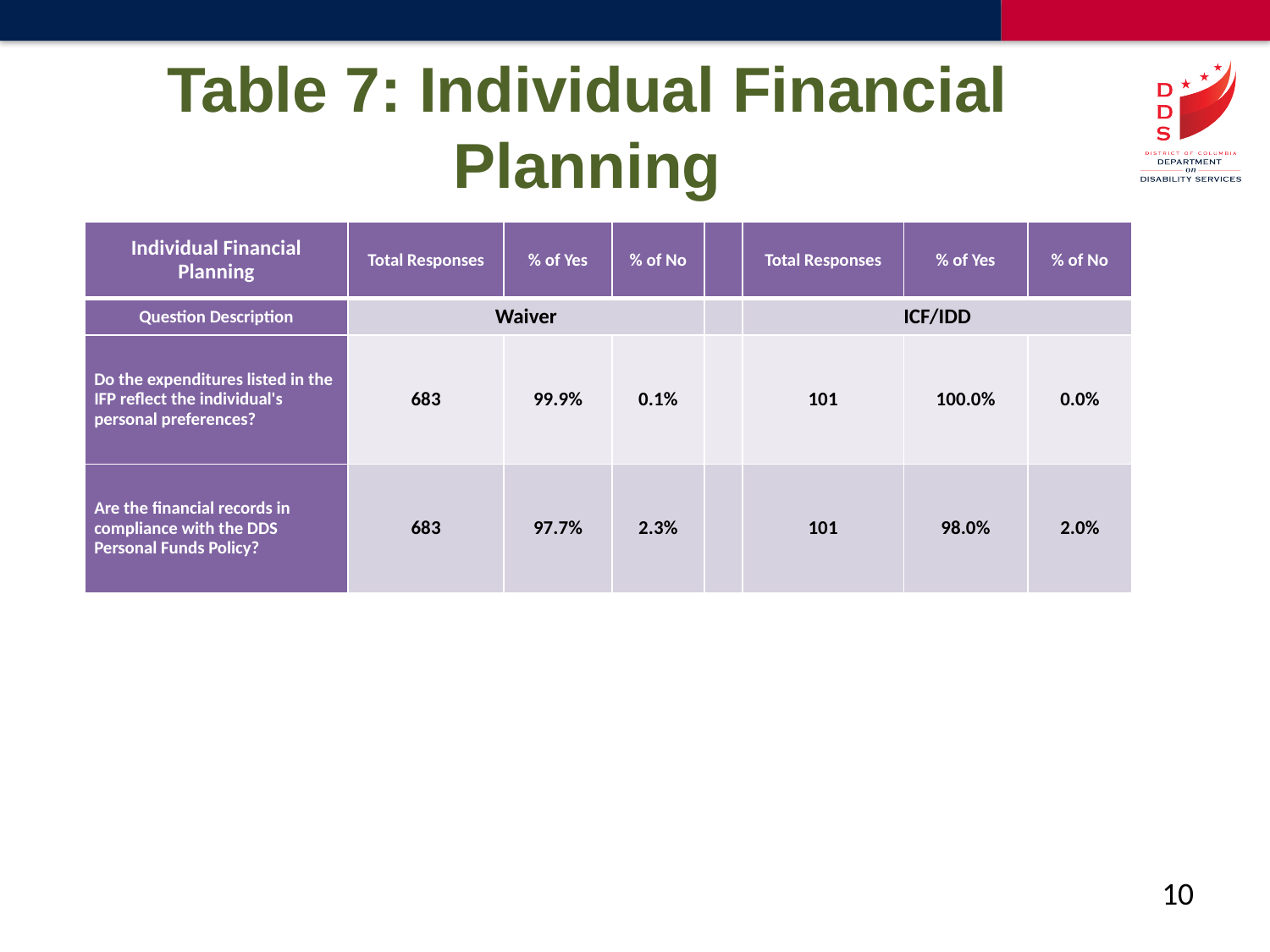

# Table 7: Individual Financial Planning
| Individual Financial Planning | Total Responses | % of Yes | % of No |  | Total Responses | % of Yes | % of No |
| --- | --- | --- | --- | --- | --- | --- | --- |
| Question Description | Waiver |  |  |  | ICF/IDD |  |  |
| Do the expenditures listed in the IFP reflect the individual's personal preferences? | 683 | 99.9% | 0.1% |  | 101 | 100.0% | 0.0% |
| Are the financial records in compliance with the DDS Personal Funds Policy? | 683 | 97.7% | 2.3% |  | 101 | 98.0% | 2.0% |
10